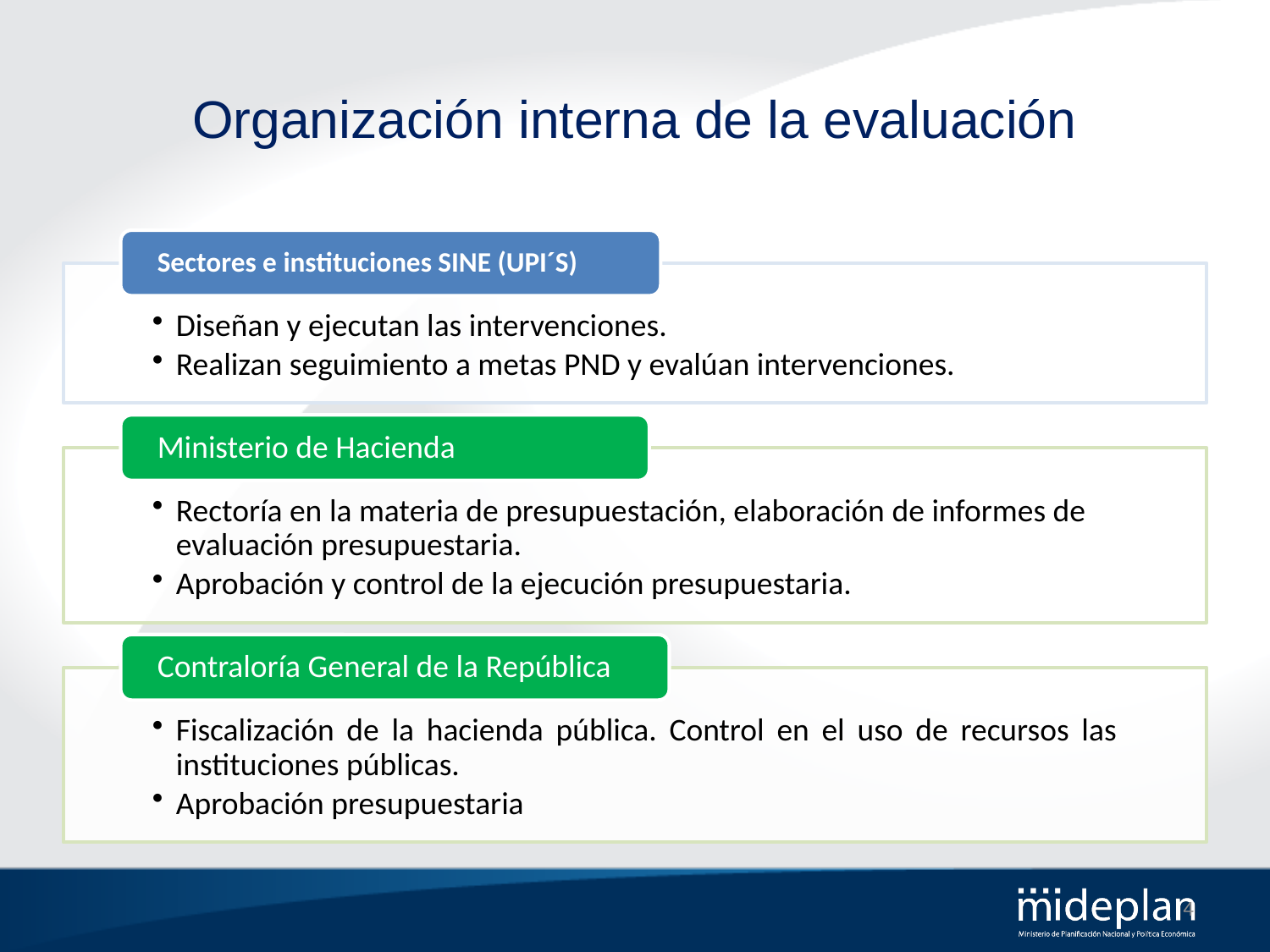

# Organización interna de la evaluación
Diseñan y ejecutan las intervenciones.
Realizan seguimiento a metas PND y evalúan intervenciones.
Sectores e instituciones SINE (UPI´S)
Rectoría en la materia de presupuestación, elaboración de informes de evaluación presupuestaria.
Aprobación y control de la ejecución presupuestaria.
Ministerio de Hacienda
Fiscalización de la hacienda pública. Control en el uso de recursos las instituciones públicas.
Aprobación presupuestaria
Contraloría General de la República
4